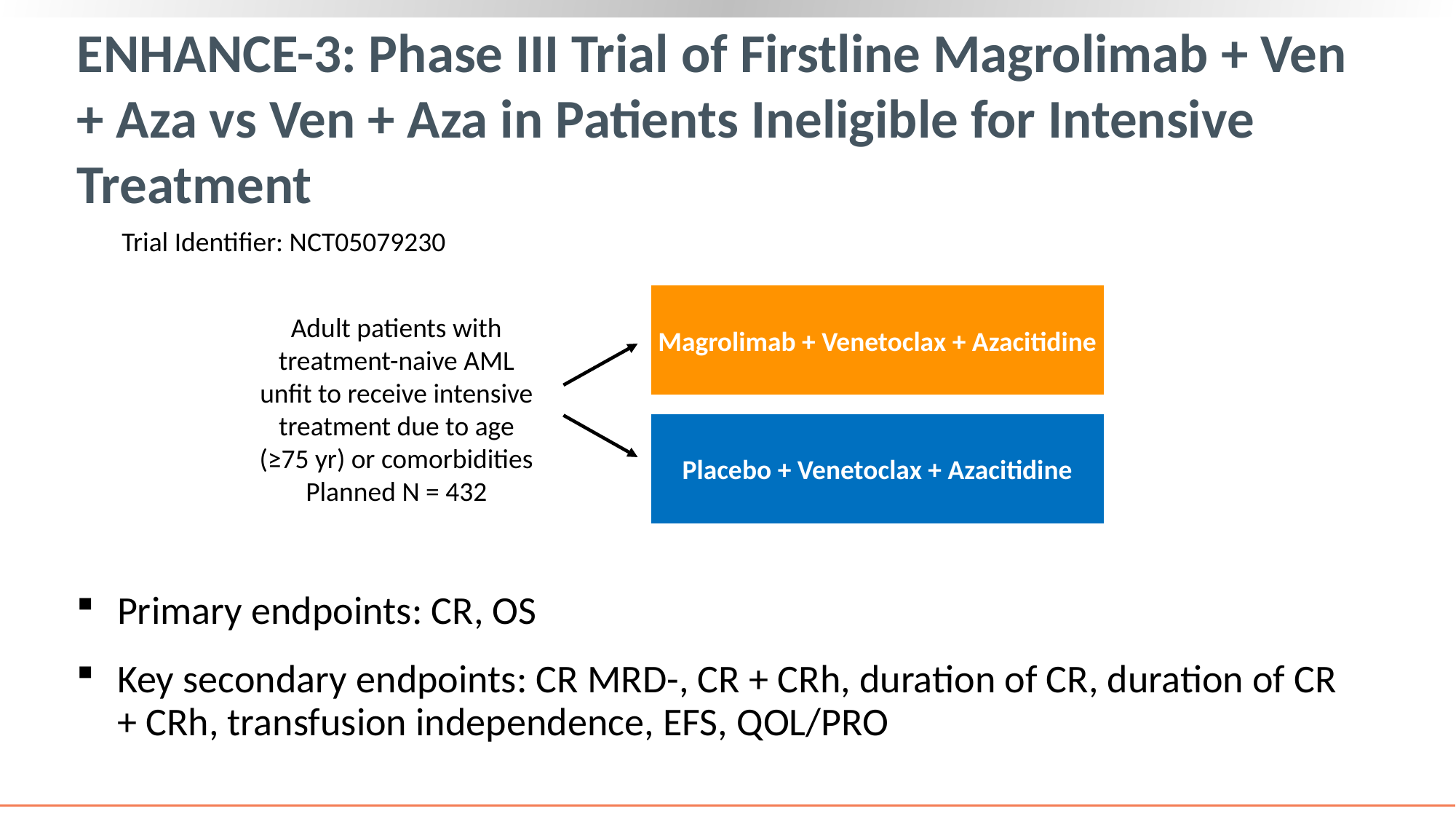

# ENHANCE-3: Phase III Trial of Firstline Magrolimab + Ven + Aza vs Ven + Aza in Patients Ineligible for Intensive Treatment
Trial Identifier: NCT05079230
Magrolimab + Venetoclax + Azacitidine
Adult patients with treatment-naive AML unfit to receive intensive treatment due to age (≥75 yr) or comorbidities
Planned N = 432

Placebo + Venetoclax + Azacitidine

Primary endpoints: CR, OS
Key secondary endpoints: CR MRD-, CR + CRh, duration of CR, duration of CR + CRh, transfusion independence, EFS, QOL/PRO